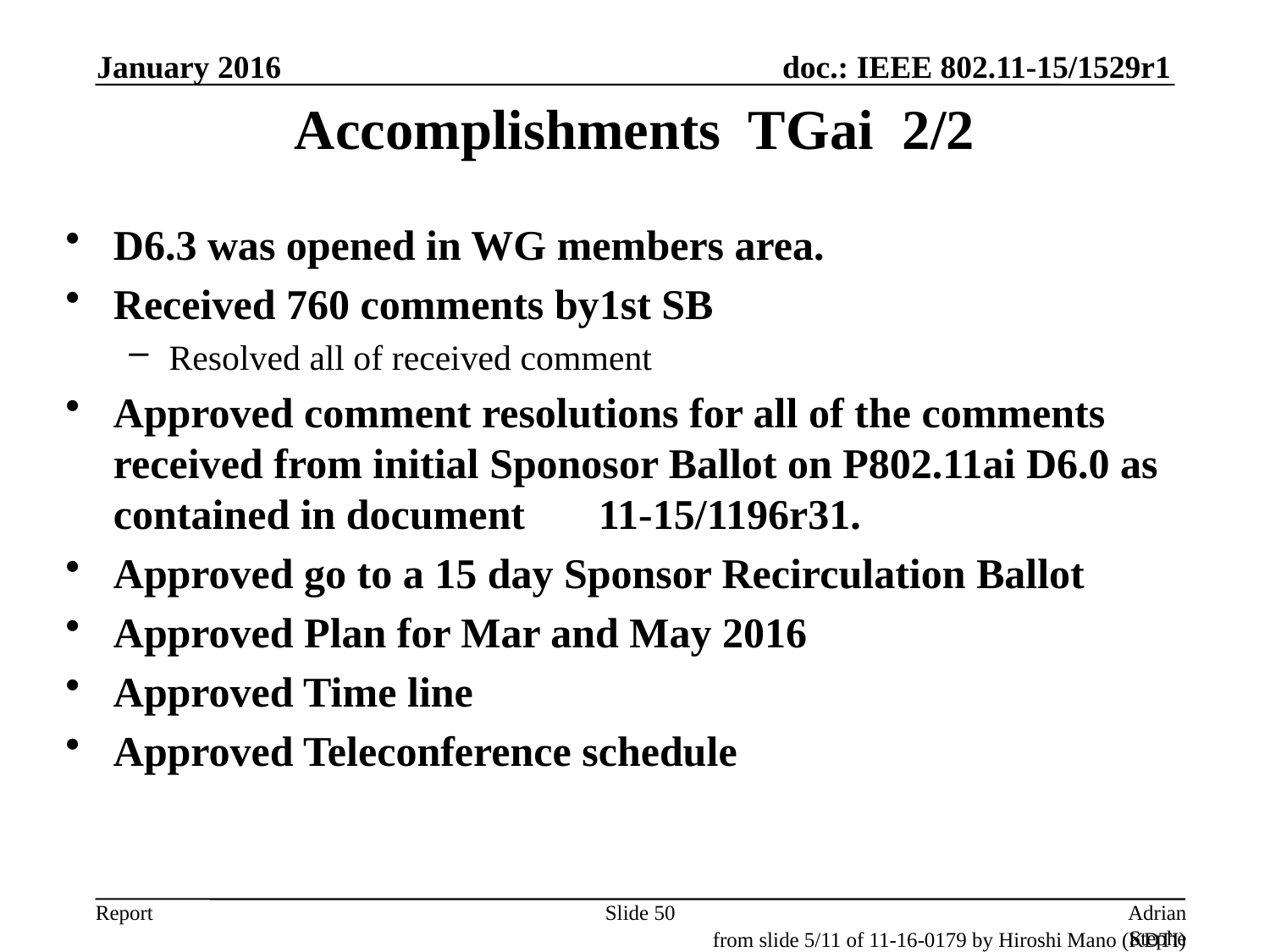

January 2016
# Accomplishments  TGai  2/2
D6.3 was opened in WG members area.
Received 760 comments by1st SB
Resolved all of received comment
Approved comment resolutions for all of the comments received from initial Sponosor Ballot on P802.11ai D6.0 as contained in document 　11-15/1196r31.
Approved go to a 15 day Sponsor Recirculation Ballot
Approved Plan for Mar and May 2016
Approved Time line
Approved Teleconference schedule
Slide 50
Adrian Stephens, Intel Corporation
from slide 5/11 of 11-16-0179 by Hiroshi Mano (KDTI)